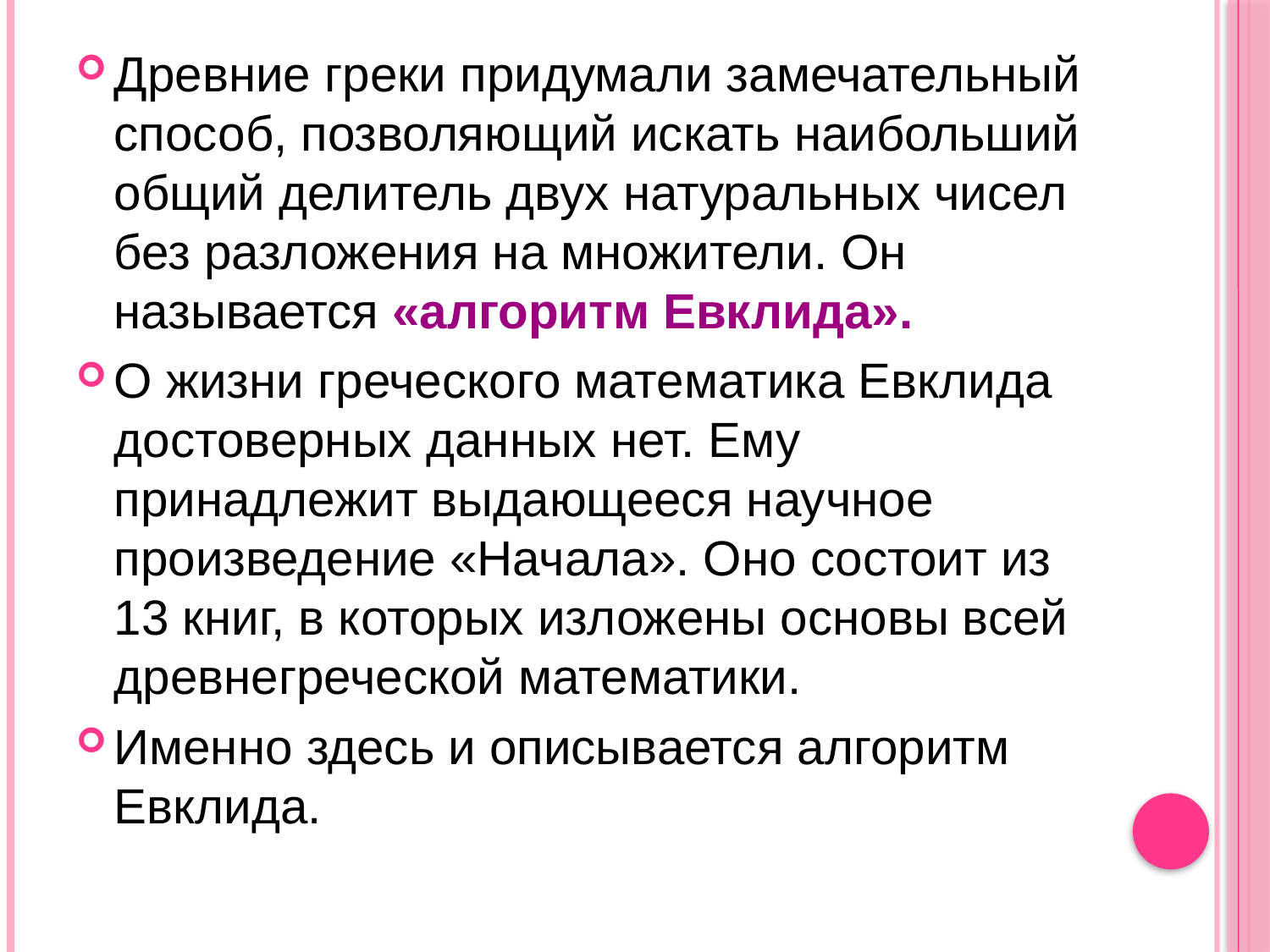

Древние греки придумали замечательный способ, позволяющий искать наибольший общий делитель двух натуральных чисел без разложения на множители. Он называется «алгоритм Евклида».
О жизни греческого математика Евклида достоверных данных нет. Ему принадлежит выдающееся научное произведение «Начала». Оно состоит из 13 книг, в которых изложены основы всей древнегреческой математики.
Именно здесь и описывается алгоритм Евклида.